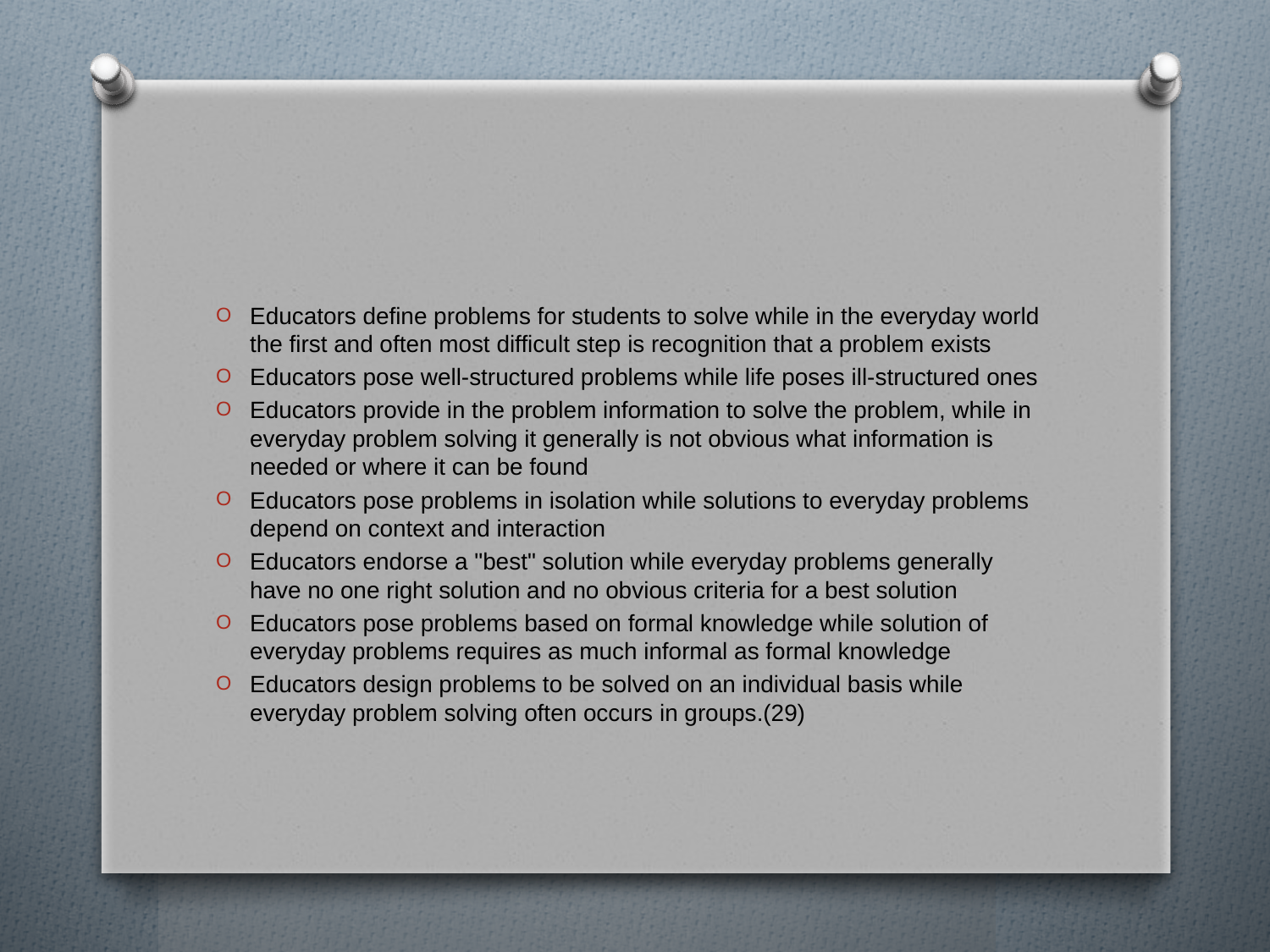

#
Educators define problems for students to solve while in the everyday world the first and often most difficult step is recognition that a problem exists
Educators pose well-structured problems while life poses ill-structured ones
Educators provide in the problem information to solve the problem, while in everyday problem solving it generally is not obvious what information is needed or where it can be found
Educators pose problems in isolation while solutions to everyday problems depend on context and interaction
Educators endorse a "best" solution while everyday problems generally have no one right solution and no obvious criteria for a best solution
Educators pose problems based on formal knowledge while solution of everyday problems requires as much informal as formal knowledge
Educators design problems to be solved on an individual basis while everyday problem solving often occurs in groups.(29)